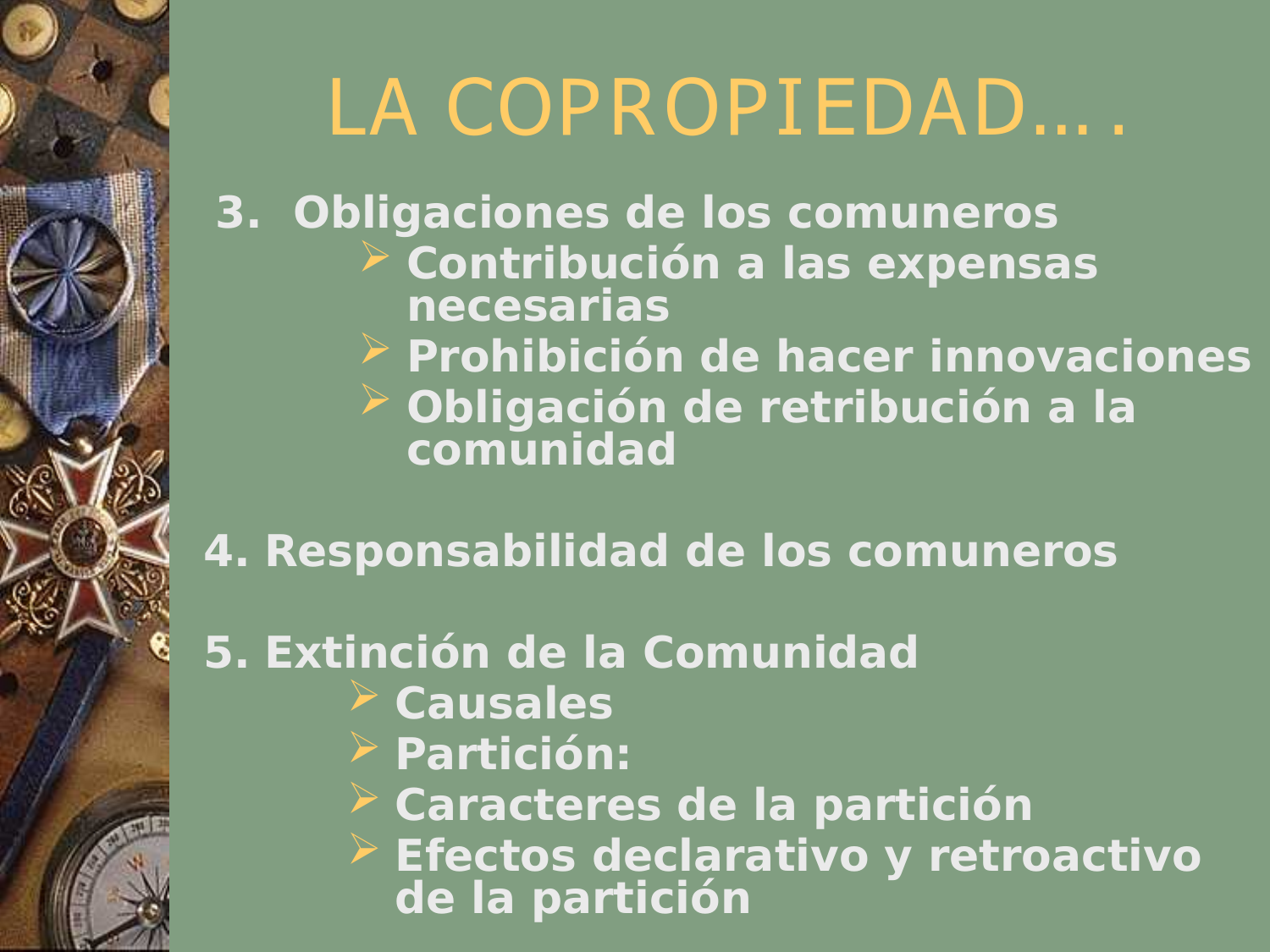

# LA COPROPIEDAD….
3.  Obligaciones de los comuneros
Contribución a las expensas necesarias
Prohibición de hacer innovaciones
Obligación de retribución a la comunidad

4.	Responsabilidad de los comuneros

5.	Extinción de la Comunidad
Causales
Partición:
Caracteres de la partición
Efectos declarativo y retroactivo de la partición